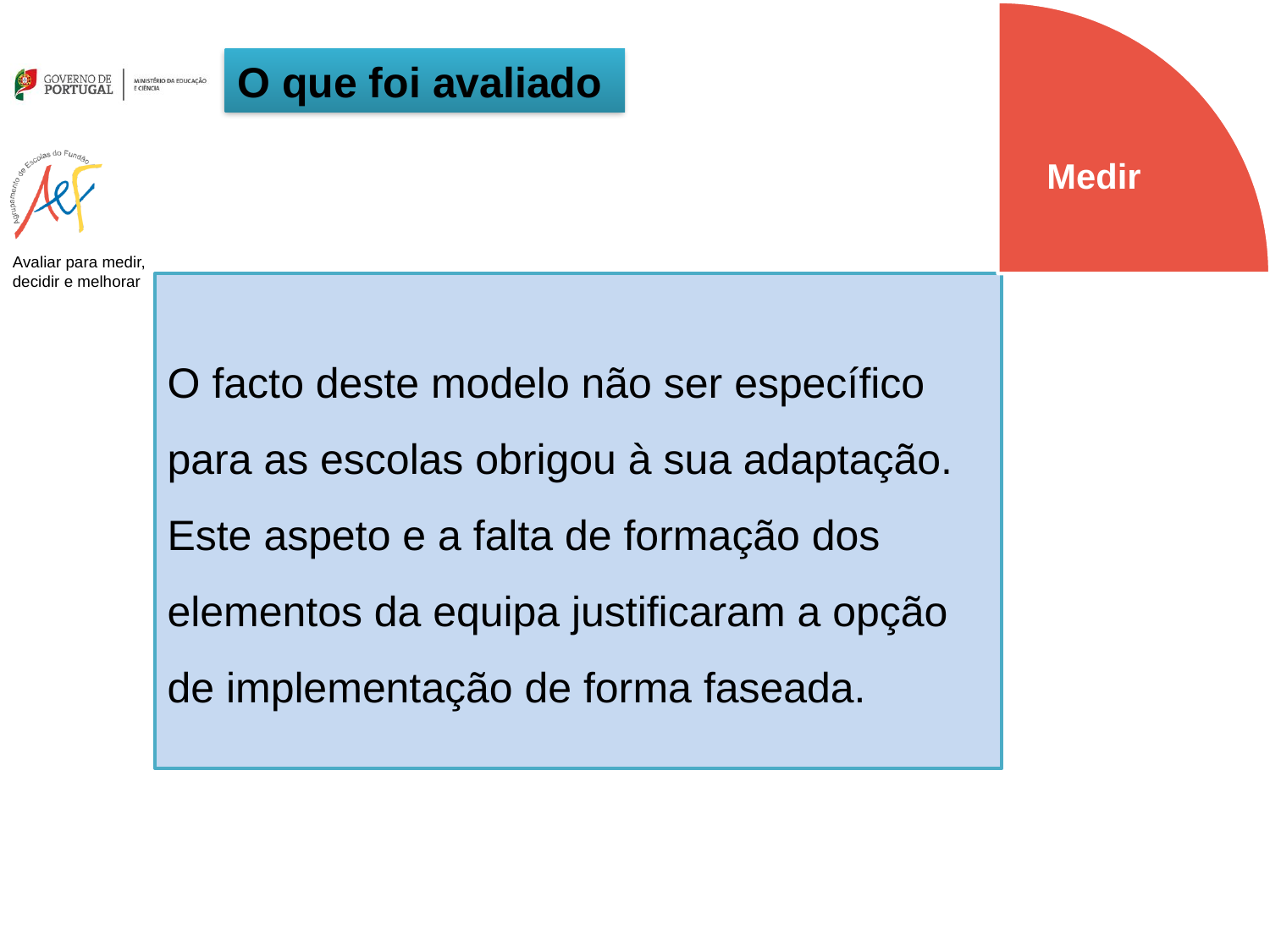

Medir
O que foi avaliado

O facto deste modelo não ser específico para as escolas obrigou à sua adaptação. Este aspeto e a falta de formação dos elementos da equipa justificaram a opção de implementação de forma faseada.